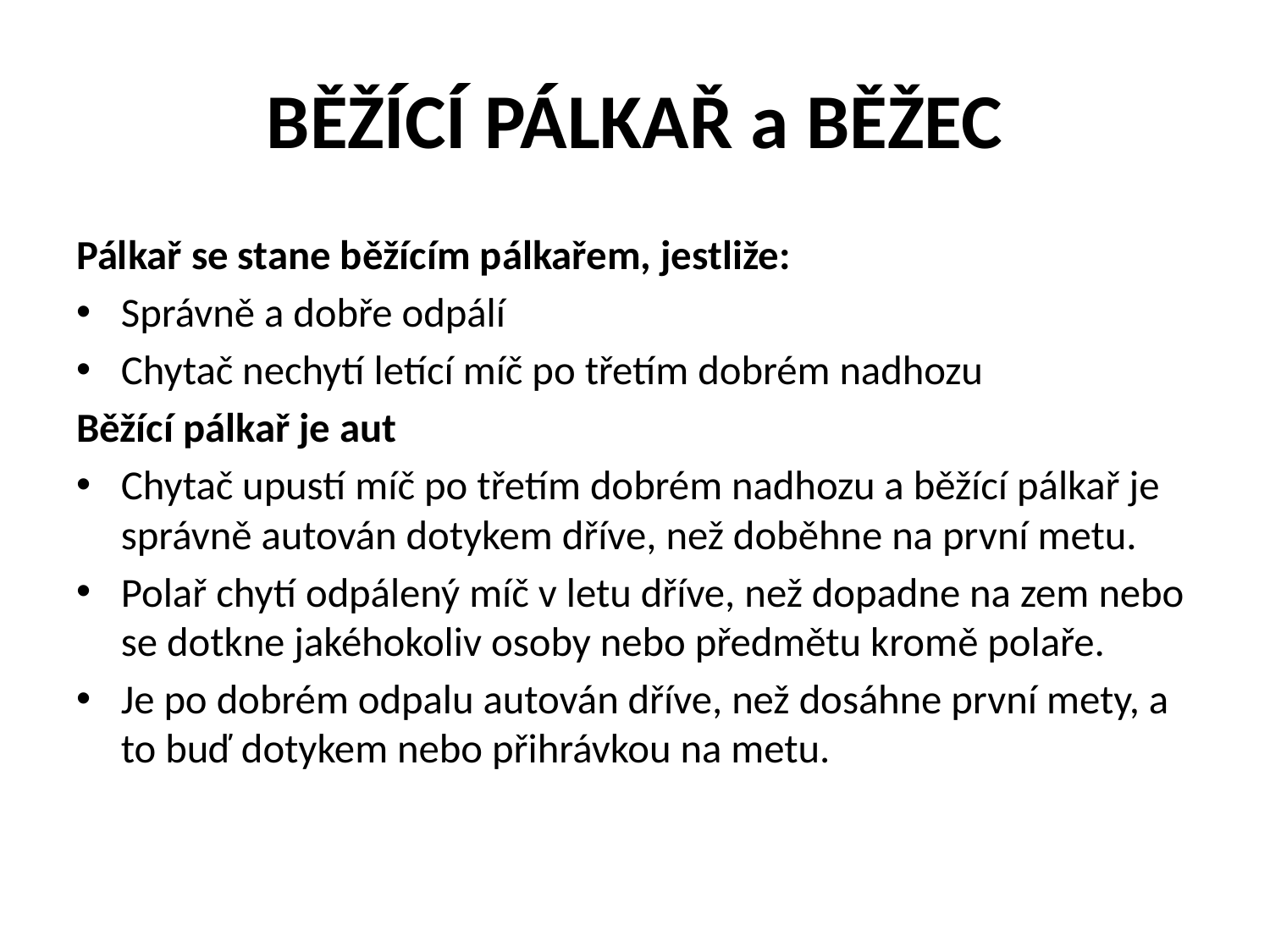

# BĚŽÍCÍ PÁLKAŘ a BĚŽEC
Pálkař se stane běžícím pálkařem, jestliže:
Správně a dobře odpálí
Chytač nechytí letící míč po třetím dobrém nadhozu
Běžící pálkař je aut
Chytač upustí míč po třetím dobrém nadhozu a běžící pálkař je správně autován dotykem dříve, než doběhne na první metu.
Polař chytí odpálený míč v letu dříve, než dopadne na zem nebo se dotkne jakéhokoliv osoby nebo předmětu kromě polaře.
Je po dobrém odpalu autován dříve, než dosáhne první mety, a to buď dotykem nebo přihrávkou na metu.